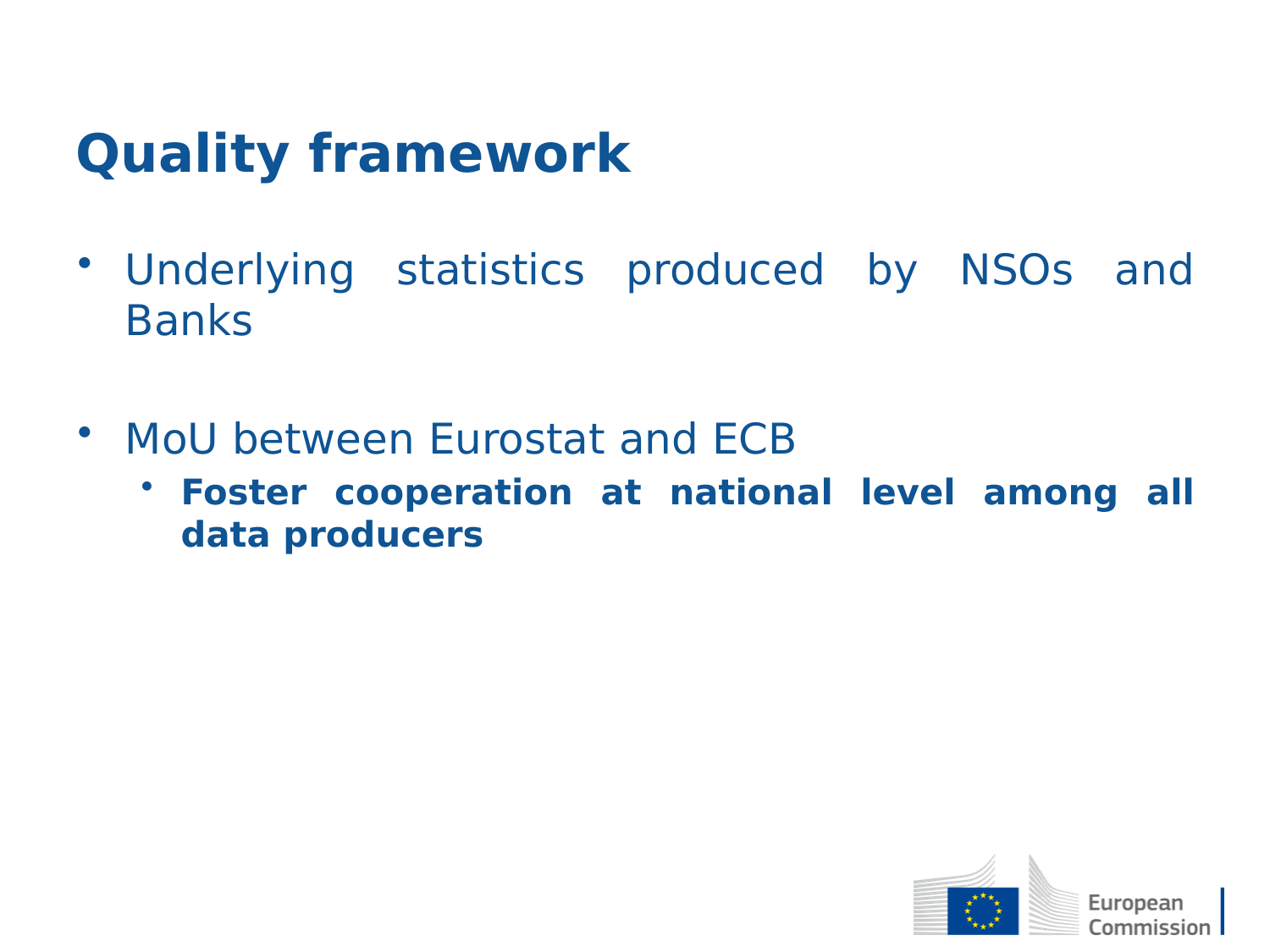

# Quality framework
Underlying statistics produced by NSOs and Banks

MoU between Eurostat and ECB
Foster cooperation at national level among all data producers